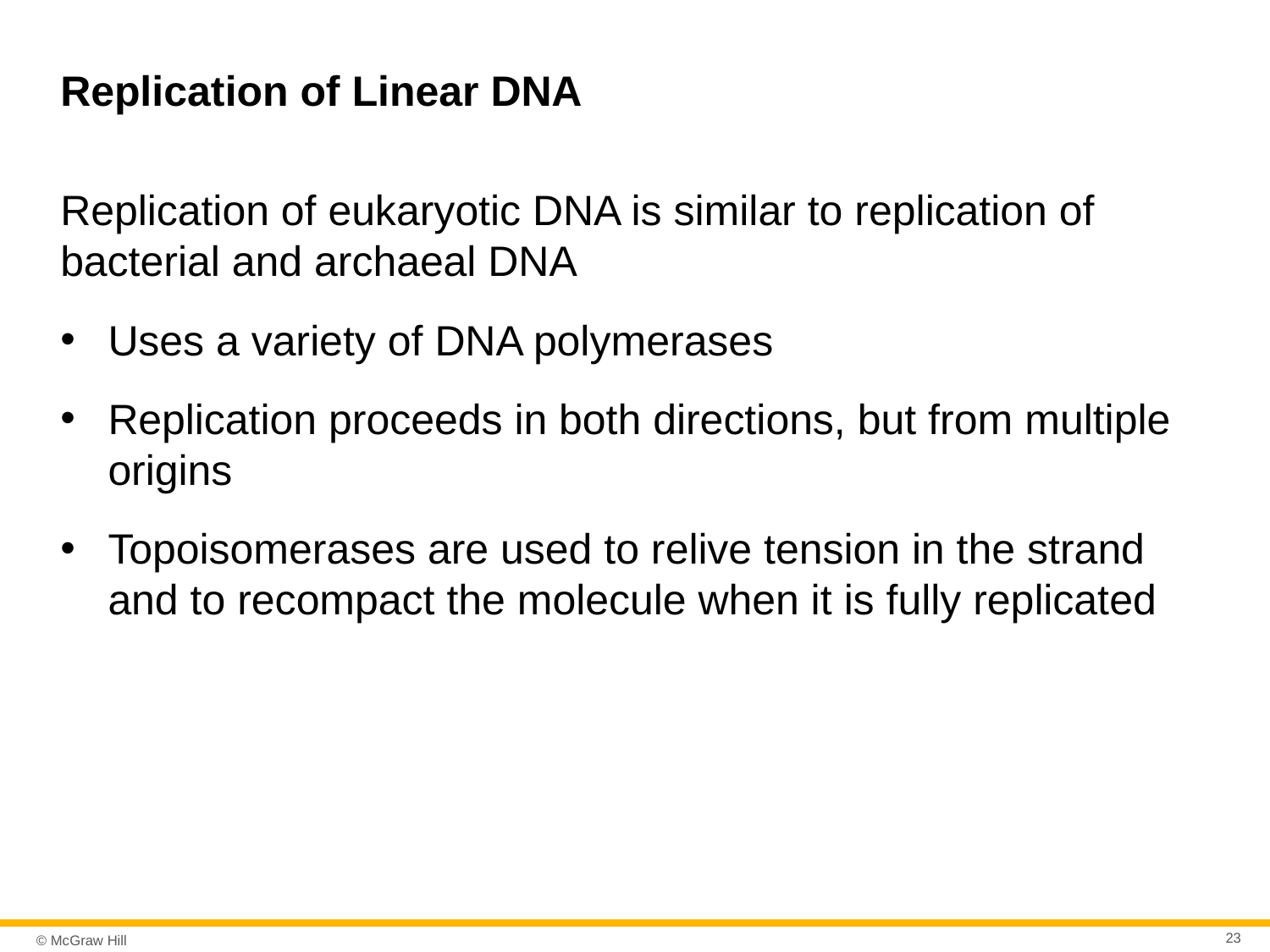

# Replication of Linear DNA
Replication of eukaryotic DNA is similar to replication of bacterial and archaeal DNA
Uses a variety of DNA polymerases
Replication proceeds in both directions, but from multiple origins
Topoisomerases are used to relive tension in the strand and to recompact the molecule when it is fully replicated